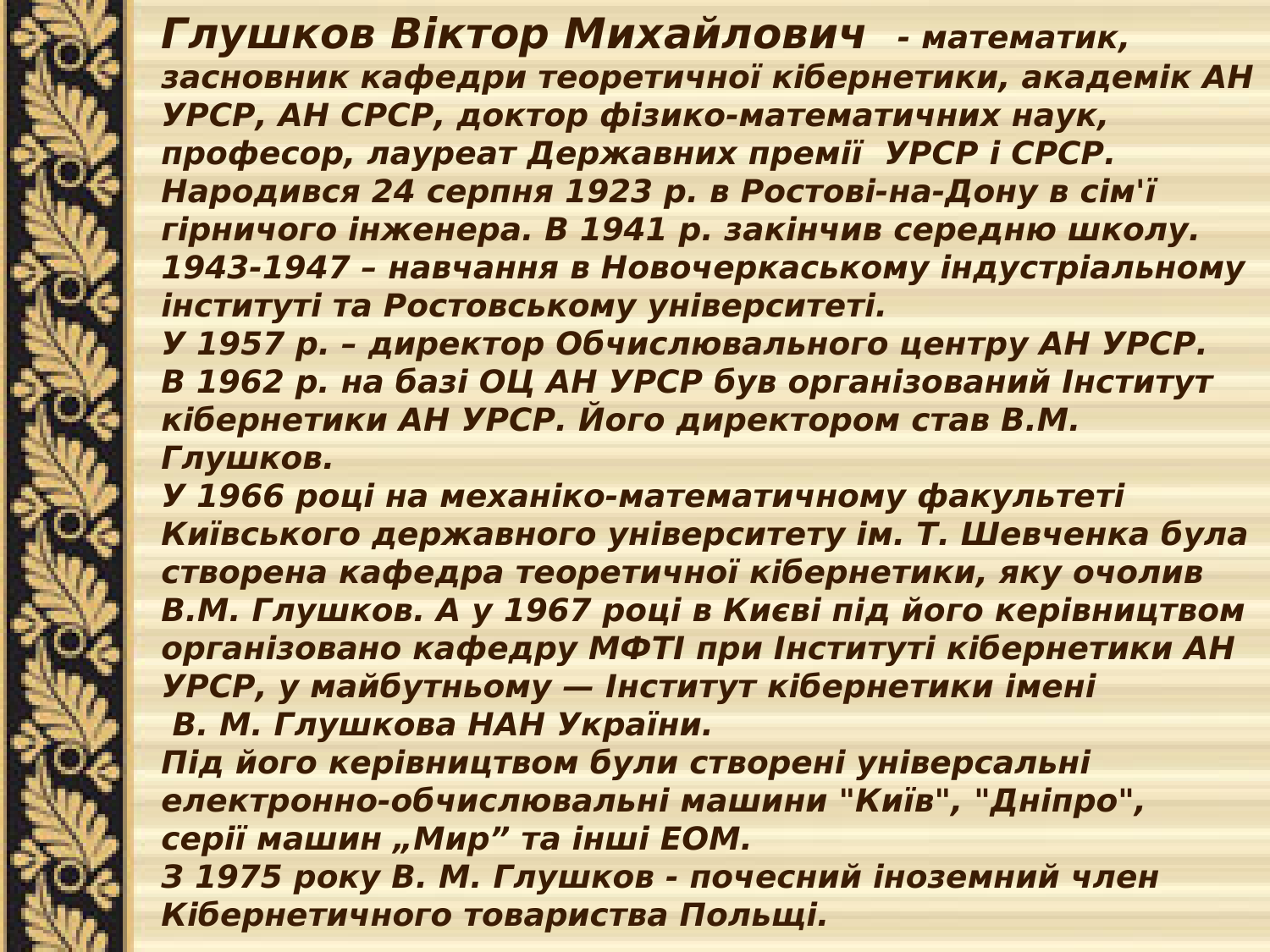

Глушков Віктор Михайлович  - математик, засновник кафедри теоретичної кібернетики, академік АН УРСР, АН СРСР, доктор фізико-математичних наук, професор, лауреат Державних премії  УРСР і СРСР.
Народився 24 серпня 1923 р. в Ростові-на-Дону в сім'ї гірничого інженера. В 1941 р. закінчив середню школу.
1943-1947 – навчання в Новочеркаському індустріальному інституті та Ростовському університеті.
У 1957 р. – директор Обчислювального центру АН УРСР.
В 1962 р. на базі ОЦ АН УРСР був організований Інститут кібернетики АН УРСР. Його директором став В.М. Глушков.
У 1966 році на механіко-математичному факультеті Київського державного університету ім. Т. Шевченка була створена кафедра теоретичної кібернетики, яку очолив В.М. Глушков. А у 1967 році в Києві під його керівництвом організовано кафедру МФТІ при Інституті кібернетики АН УРСР, у майбутньому — Інститут кібернетики імені
 В. М. Глушкова НАН України.
Під його керівництвом були створені універсальні електронно-обчислювальні машини "Київ", "Дніпро",
серії машин „Мир” та інші ЕОМ.
З 1975 року В. М. Глушков - почесний іноземний член Кібернетичного товариства Польщі.